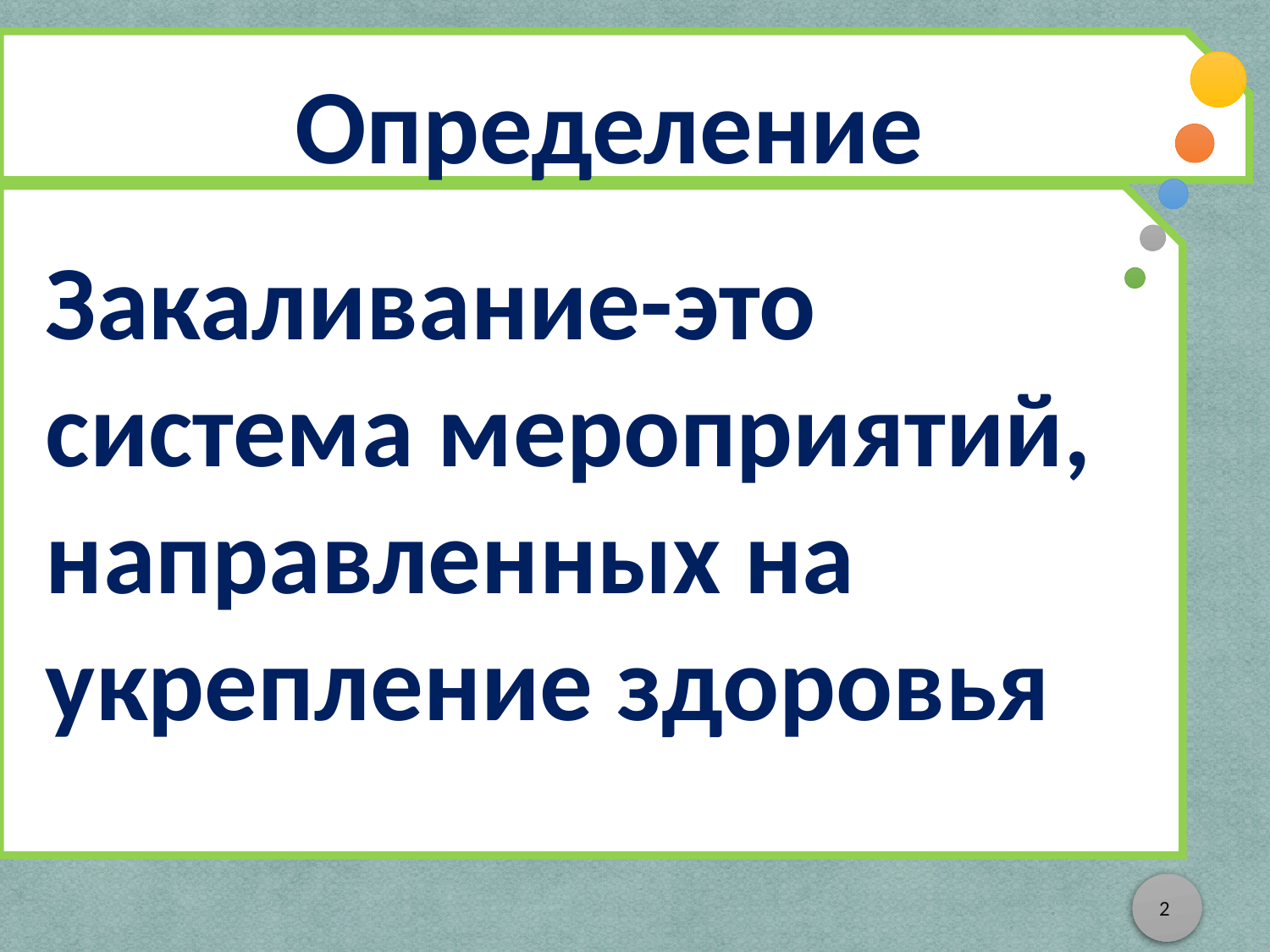

Определение

Закаливание-это система мероприятий, направленных на укрепление здоровья

2